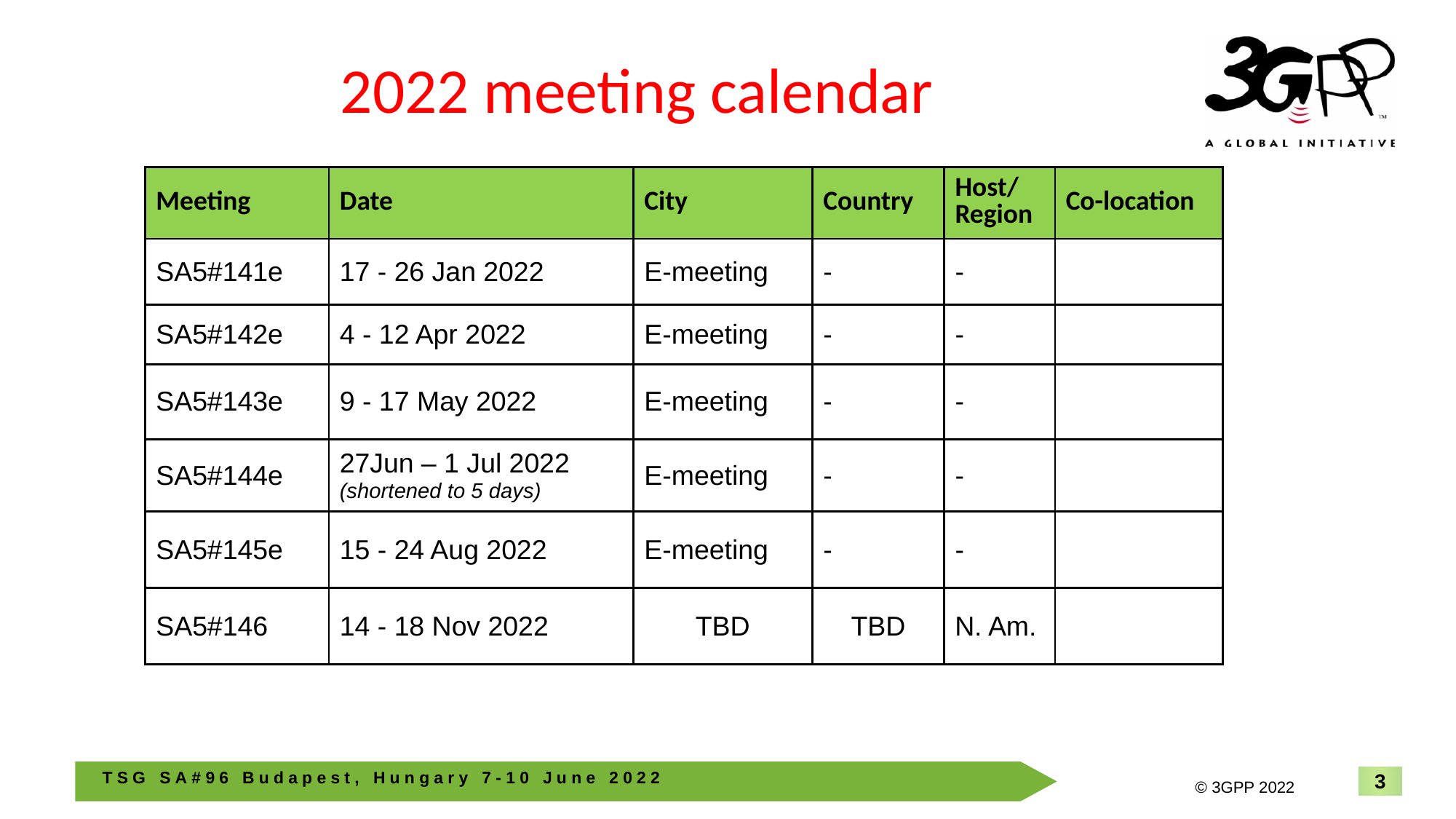

# 2022 meeting calendar
| Meeting | Date | City | Country | Host/ Region | Co-location |
| --- | --- | --- | --- | --- | --- |
| SA5#141e | 17 - 26 Jan 2022 | E-meeting | - | - |  |
| SA5#142e | 4 - 12 Apr 2022 | E-meeting | - | - |  |
| SA5#143e | 9 - 17 May 2022 | E-meeting | - | - |  |
| SA5#144e | 27Jun – 1 Jul 2022 (shortened to 5 days) | E-meeting | - | - |  |
| SA5#145e | 15 - 24 Aug 2022 | E-meeting | - | - |  |
| SA5#146 | 14 - 18 Nov 2022 | TBD | TBD | N. Am. |  |